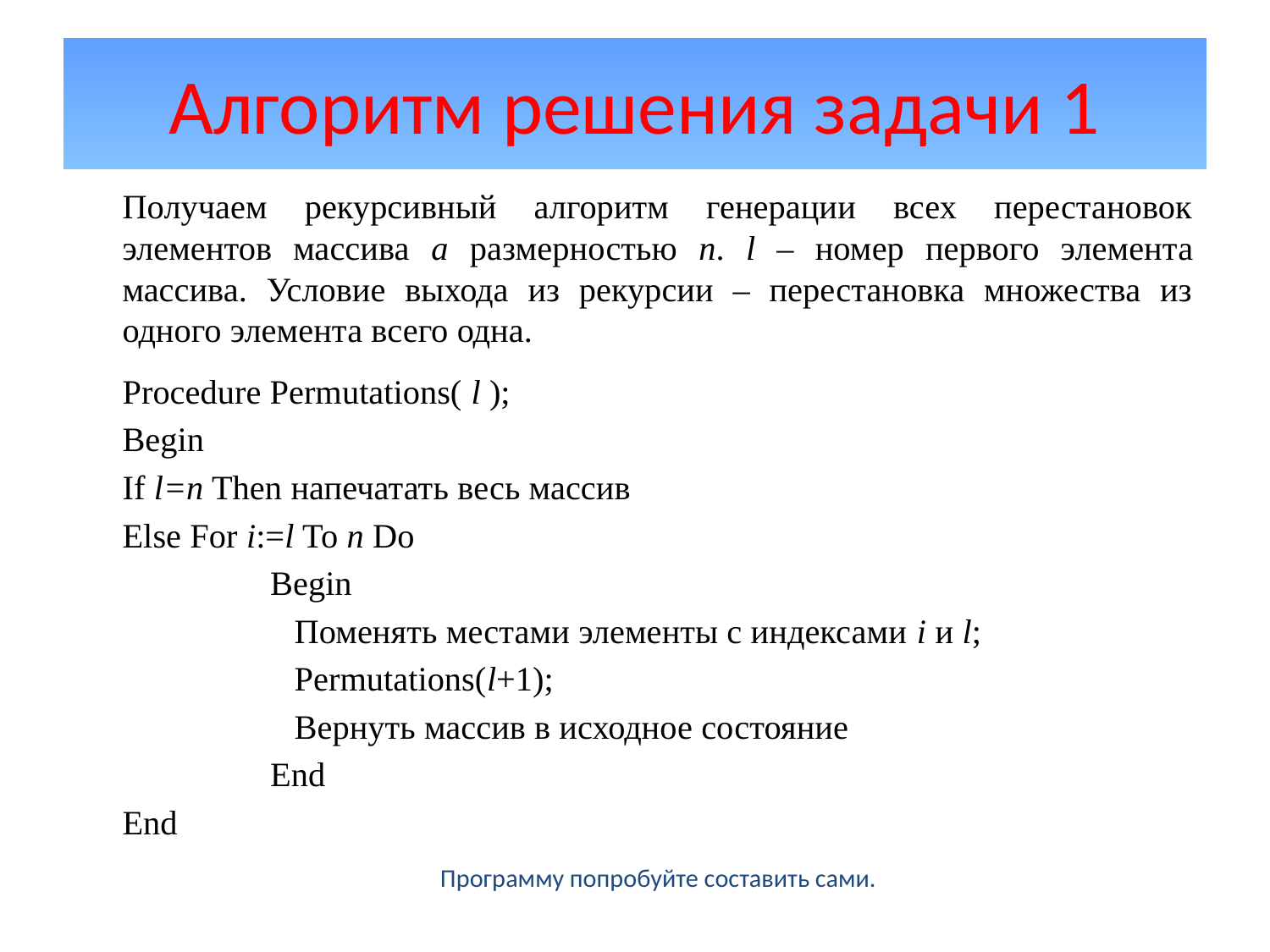

# Алгоритм решения задачи 1
Получаем рекурсивный алгоритм генерации всех перестановок элементов массива a размерностью n. l – номер первого элемента массива. Условие выхода из рекурсии – перестановка множества из одного элемента всего одна.
Procedure Permutations( l );
Begin
	If l=n Then напечатать весь массив
	Else For i:=l To n Do
Begin
Поменять местами элементы с индексами i и l;
Permutations(l+1);
Вернуть массив в исходное состояние
End
End
Программу попробуйте составить сами.